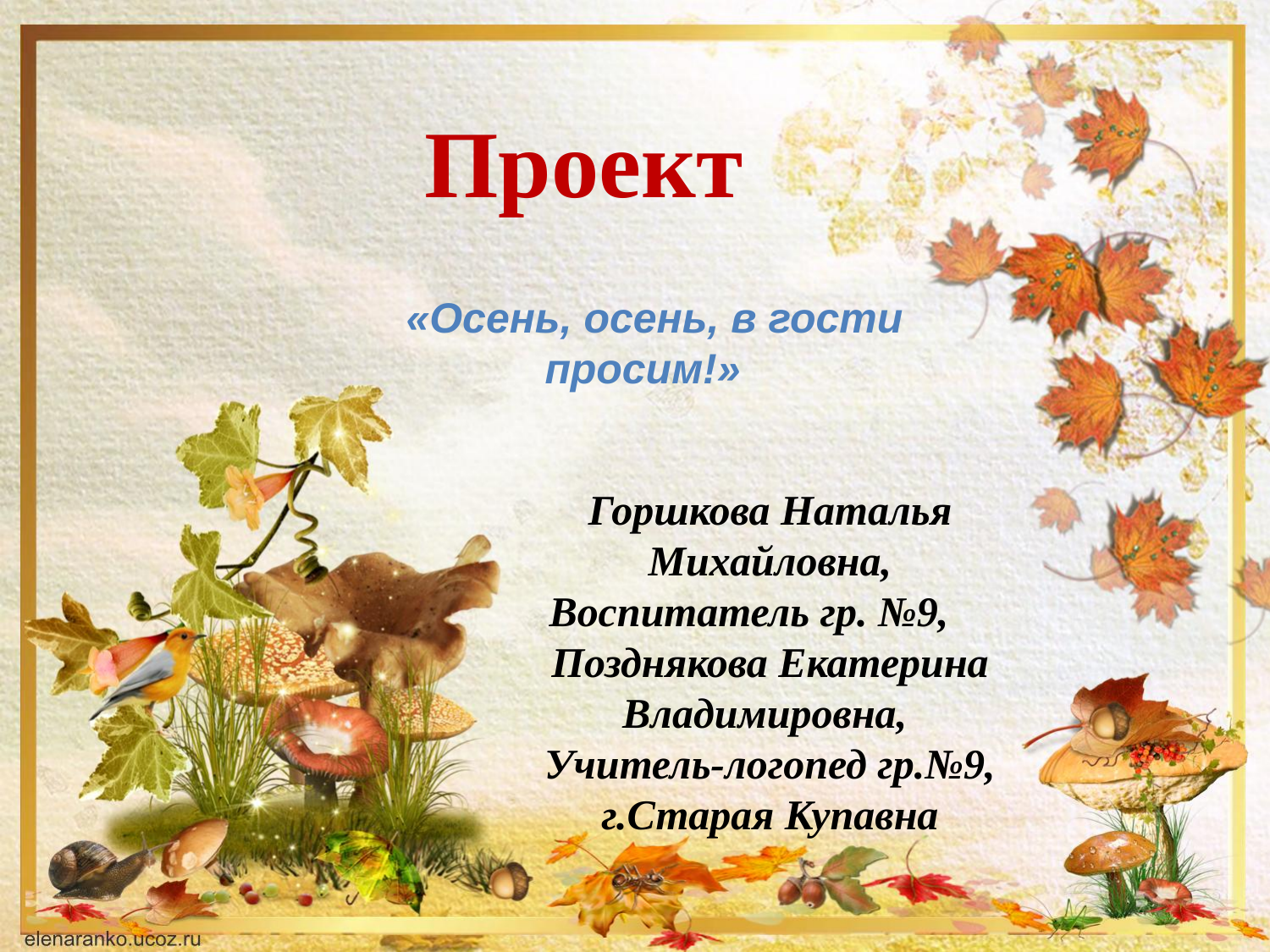

Проект

    «Осень, осень, в гости   просим!»

Горшкова Наталья Михайловна,
Воспитатель гр. №9,     Позднякова Екатерина Владимировна,
Учитель-логопед гр.№9,
г.Старая Купавна